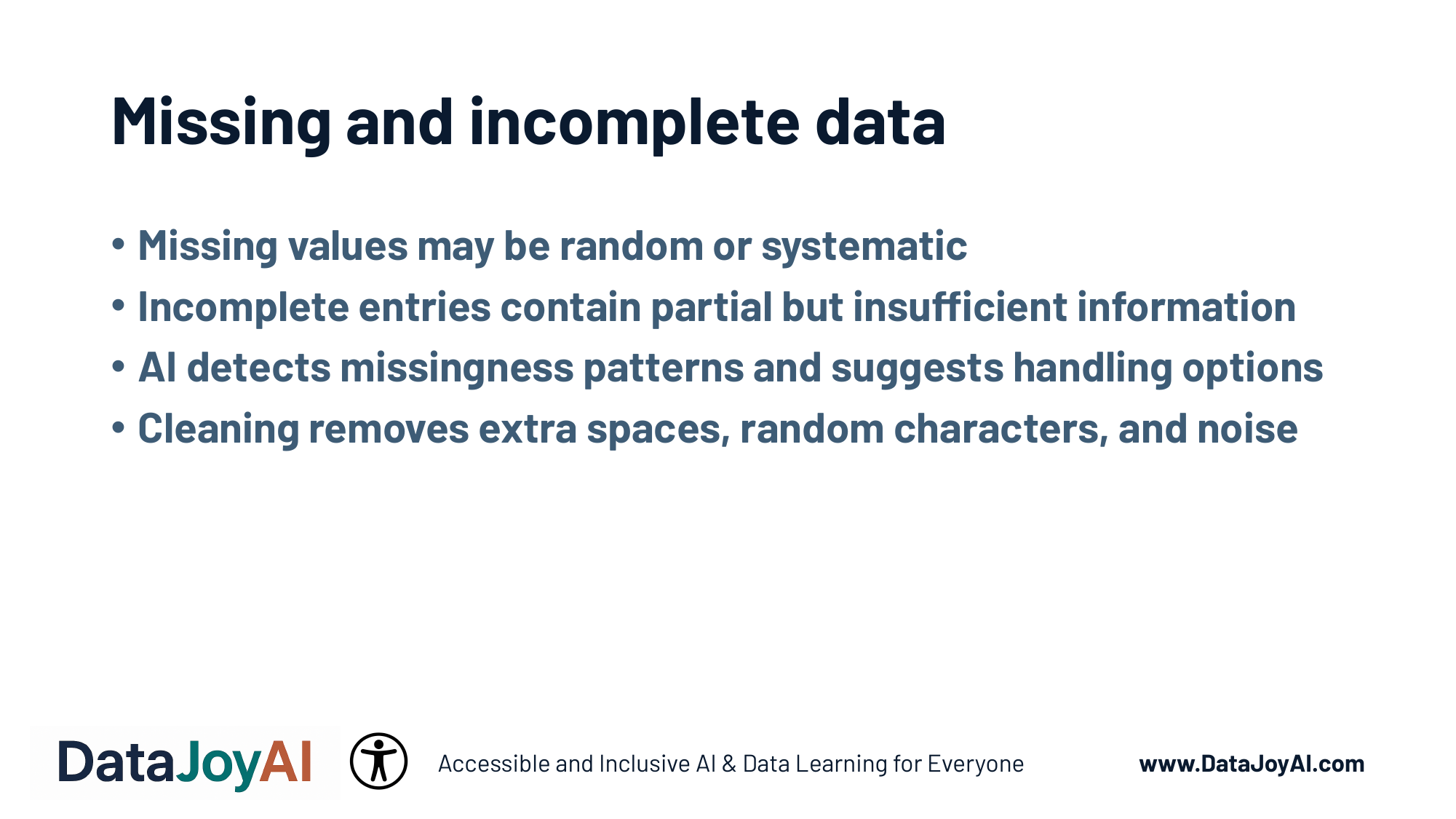

# Missing and incomplete data
Missing values may be random or systematic
Incomplete entries contain partial but insufficient information
AI detects missingness patterns and suggests handling options
Cleaning removes extra spaces, random characters, and noise